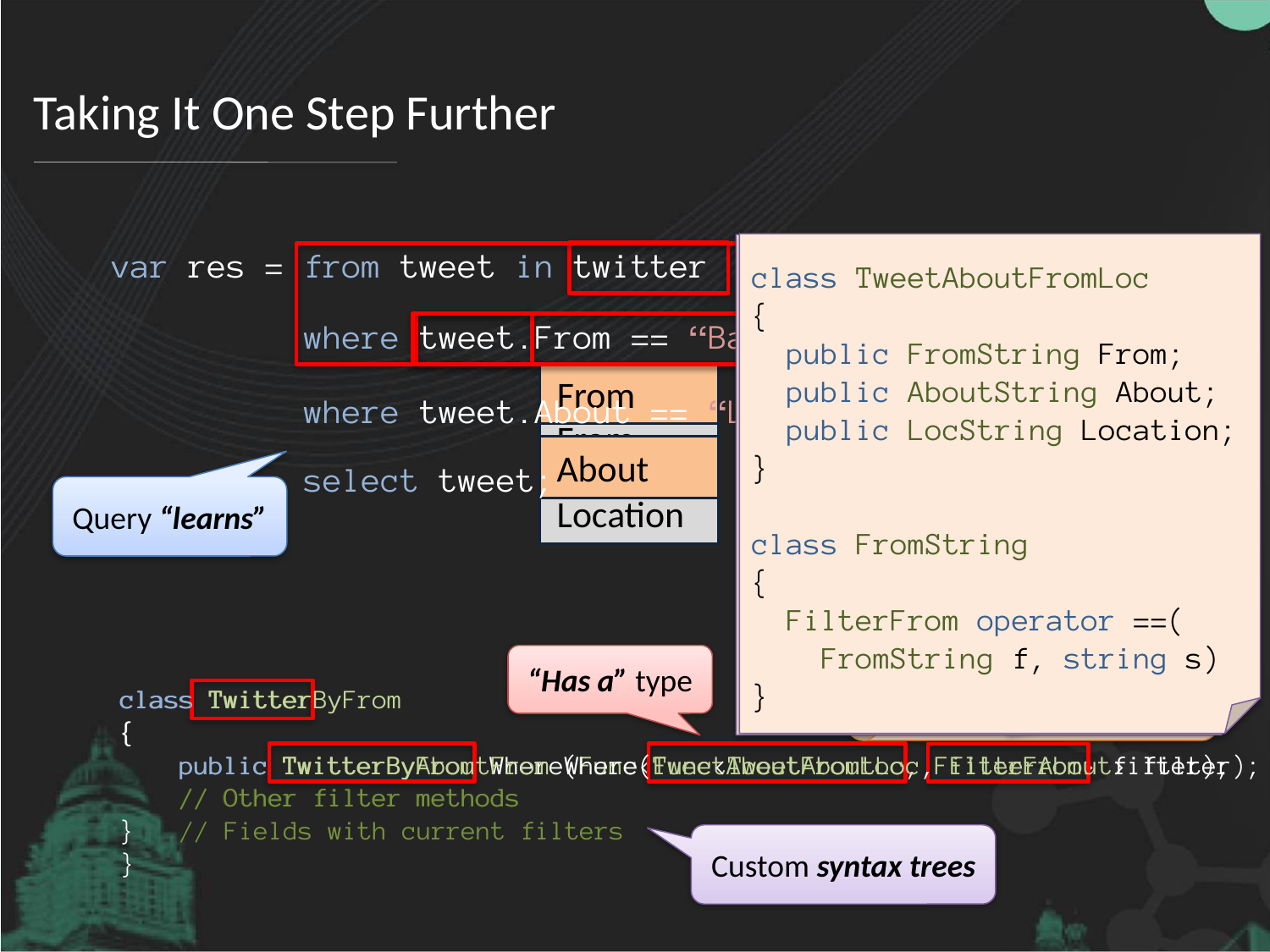

# Taking It One Step Further

class TweetAboutFromLoc
{
  public FromString From;
  public AboutString About;
  public LocString Location;
}

class FromString
{
  FilterFrom operator ==(
    FromString f, string s)
}
var res = from tweet in twitter

class TweetAboutLoc
{
  public AboutString About;
  public LocString Location;
}

class AboutString
{
  FilterAbout operator ==(
    AboutString f, string s)
}

          where tweet.
                           == “Bart”
                      From

About
From
Location
From
          where tweet.
                      About
                            == “LINQ”
About
About
Location
          select tweet;
Recipe

Method overloads
Type state machine
Operator overloads
Query “learns”
From operator overloading
“Has a” type
class Twitter
{
    public TwitterByFrom Where(Func<TweetAboutFromLoc, FilterFrom> filter);
    // Other filter methods
}
class TwitterByFrom
{
    public TwitterByAboutFrom Where(Func<TweetAboutLoc, FilterAbout> filter);
    // Other filter methods
    // Fields with current filters
}

Custom syntax trees